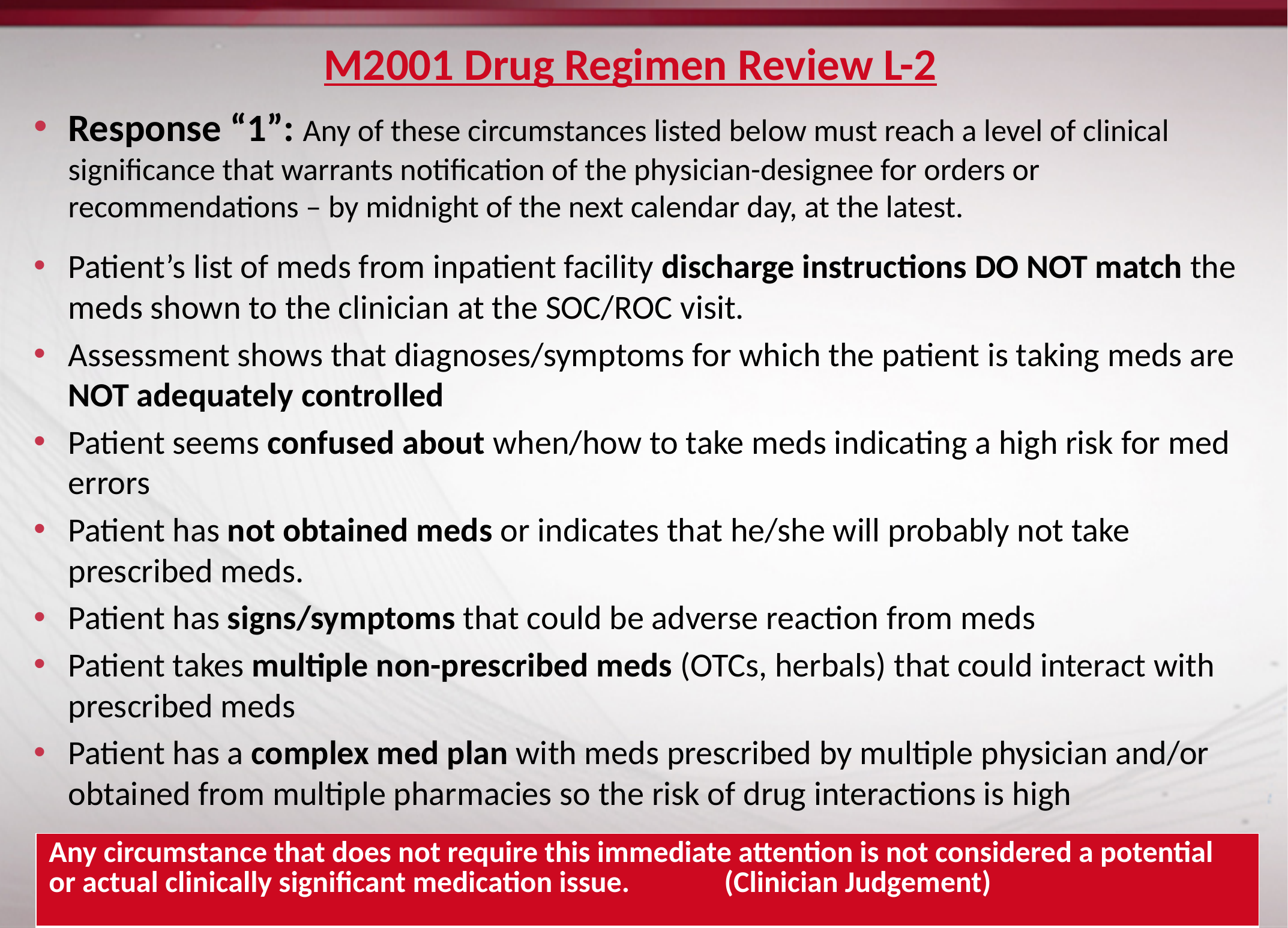

# M2001 Drug Regimen Review L-2
Response “1”: Any of these circumstances listed below must reach a level of clinical significance that warrants notification of the physician-designee for orders or recommendations – by midnight of the next calendar day, at the latest.

Patient’s list of meds from inpatient facility discharge instructions DO NOT match the meds shown to the clinician at the SOC/ROC visit.
Assessment shows that diagnoses/symptoms for which the patient is taking meds are NOT adequately controlled
Patient seems confused about when/how to take meds indicating a high risk for med errors
Patient has not obtained meds or indicates that he/she will probably not take prescribed meds.
Patient has signs/symptoms that could be adverse reaction from meds
Patient takes multiple non-prescribed meds (OTCs, herbals) that could interact with prescribed meds
Patient has a complex med plan with meds prescribed by multiple physician and/or obtained from multiple pharmacies so the risk of drug interactions is high
| Any circumstance that does not require this immediate attention is not considered a potential or actual clinically significant medication issue. (Clinician Judgement) |
| --- |
296